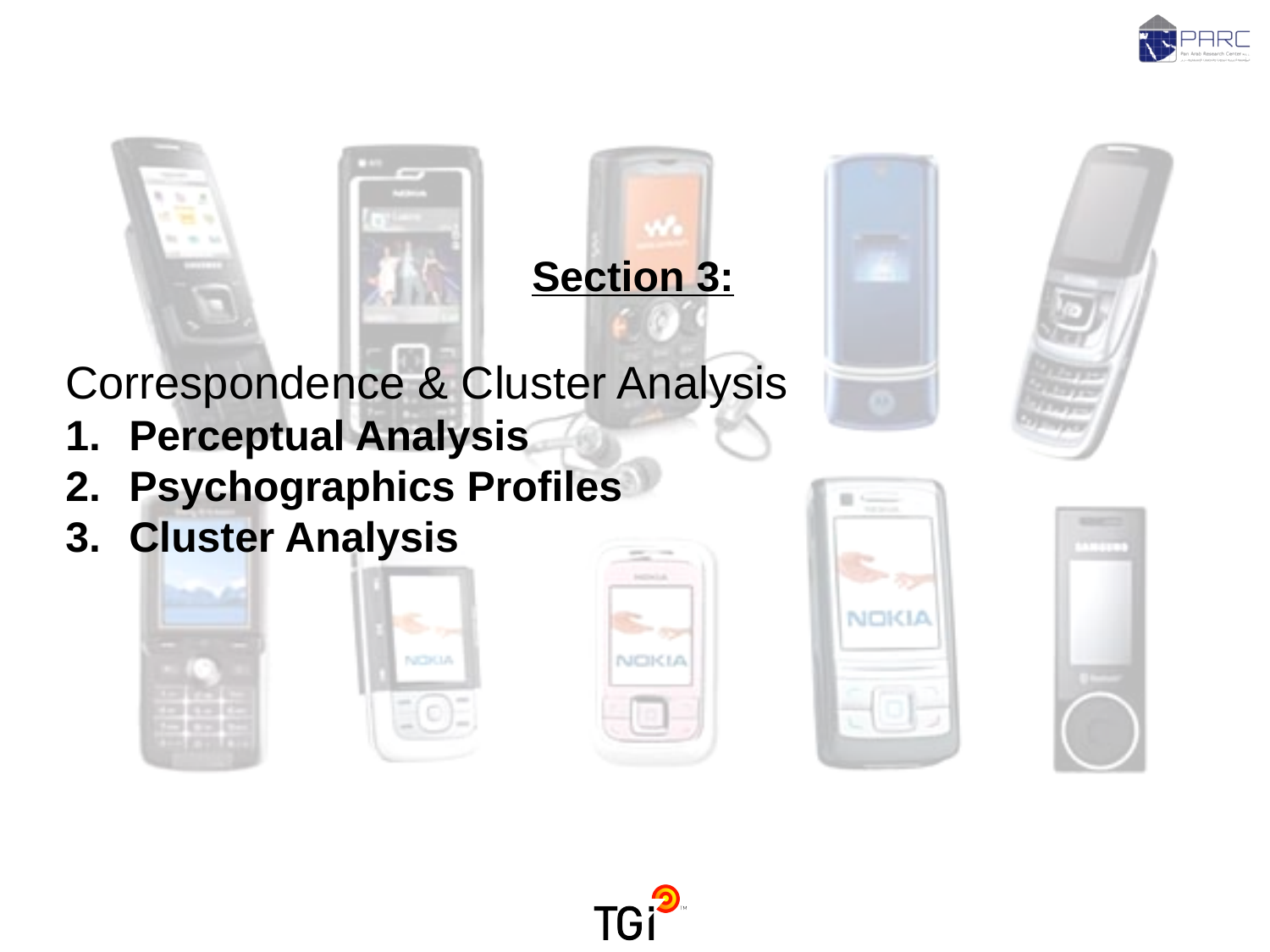

Section 3:
Correspondence & Cluster Analysis
Perceptual Analysis
Psychographics Profiles
Cluster Analysis